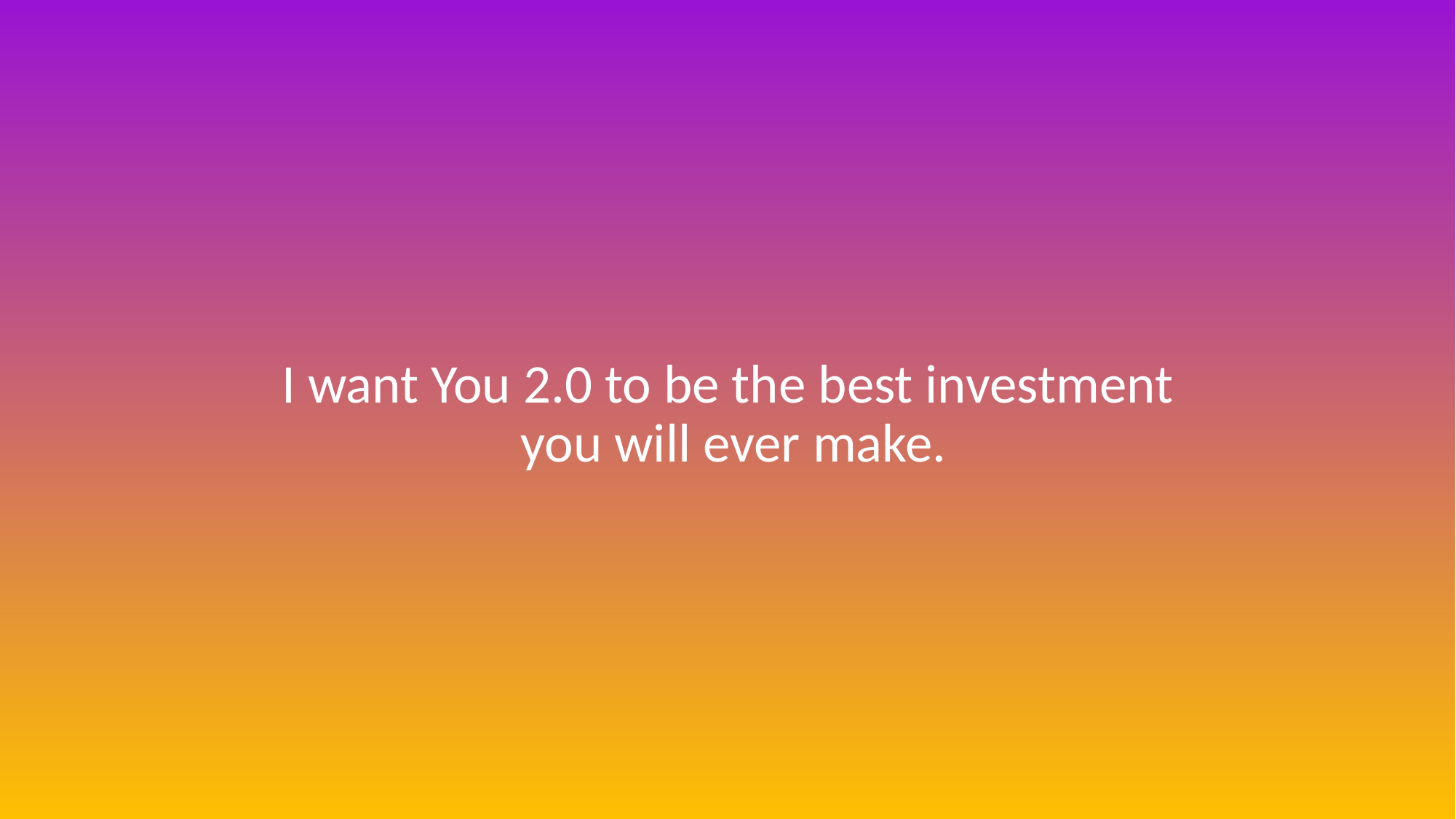

# I want You 2.0 to be the best investment you will ever make.